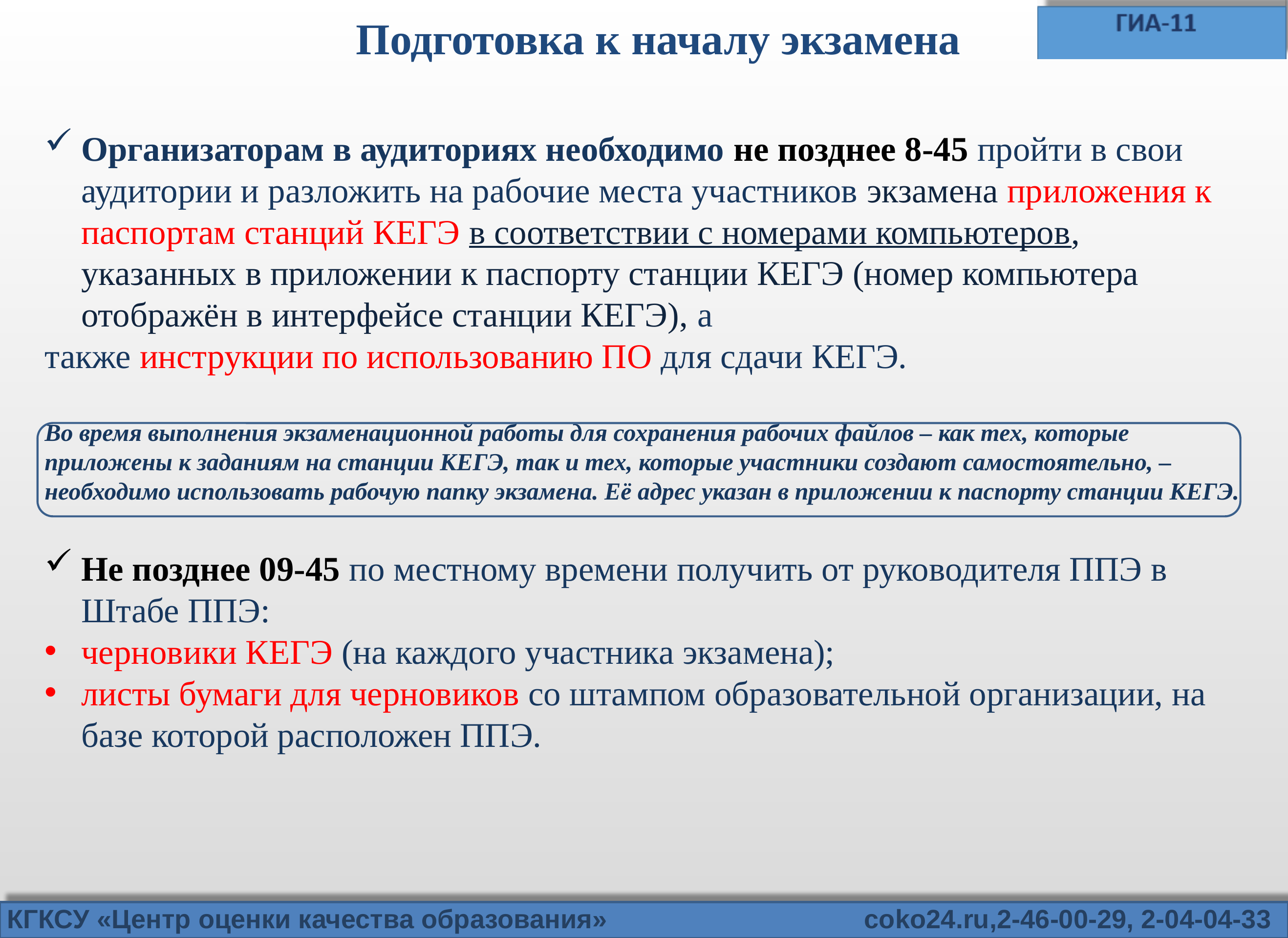

# Подготовка к началу экзамена

Организаторам в аудиториях необходимо не позднее 8-45 пройти в свои аудитории и разложить на рабочие места участников экзамена приложения к паспортам станций КЕГЭ в соответствии с номерами компьютеров, указанных в приложении к паспорту станции КЕГЭ (номер компьютера отображён в интерфейсе станции КЕГЭ), а
также инструкции по использованию ПО для сдачи КЕГЭ.

Во время выполнения экзаменационной работы для сохранения рабочих файлов – как тех, которые приложены к заданиям на станции КЕГЭ, так и тех, которые участники создают самостоятельно, – необходимо использовать рабочую папку экзамена. Её адрес указан в приложении к паспорту станции КЕГЭ.

Не позднее 09-45 по местному времени получить от руководителя ППЭ в Штабе ППЭ:
черновики КЕГЭ (на каждого участника экзамена);
листы бумаги для черновиков со штампом образовательной организации, на базе которой расположен ППЭ.